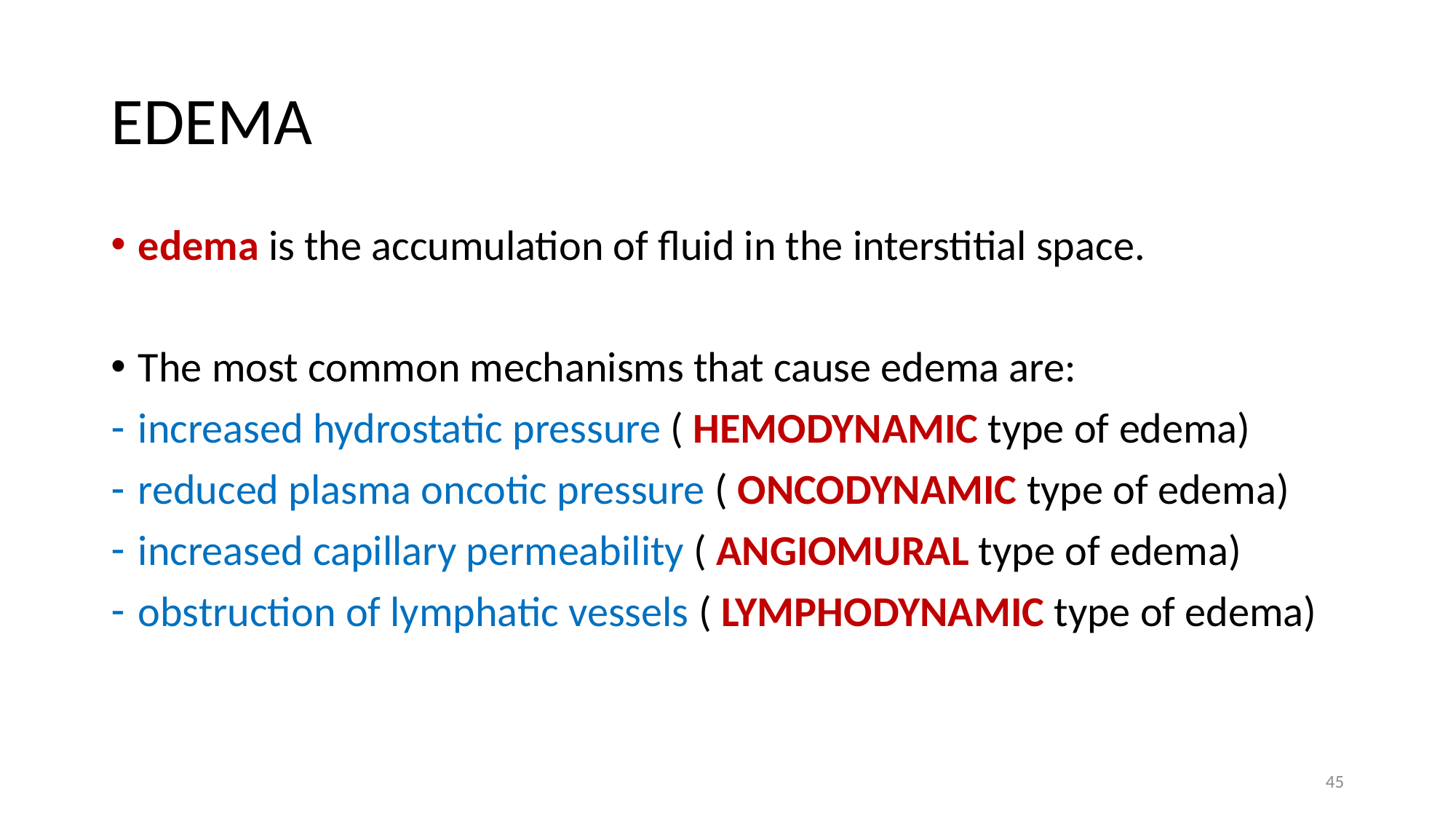

# EDEMA
edema is the accumulation of fluid in the interstitial space.

The most common mechanisms that cause edema are:
increased hydrostatic pressure ( HEMODYNAMIC type of edema)
reduced plasma oncotic pressure ( ONCODYNAMIC type of edema)
increased capillary permeability ( ANGIOMURAL type of edema)
obstruction of lymphatic vessels ( LYMPHODYNAMIC type of edema)
45